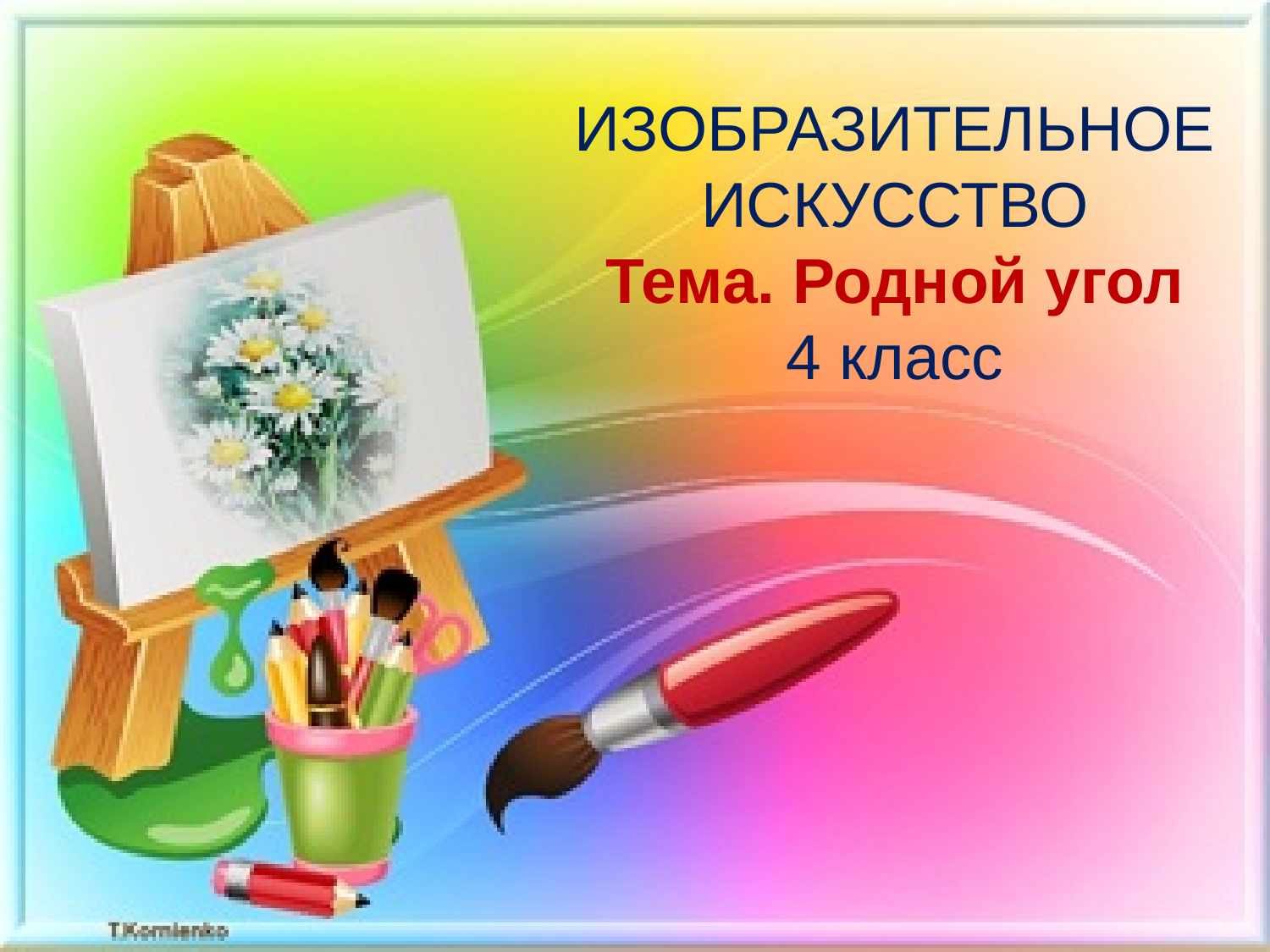

# ИЗОБРАЗИТЕЛЬНОЕ ИСКУССТВО Тема. Родной угол 4 класс